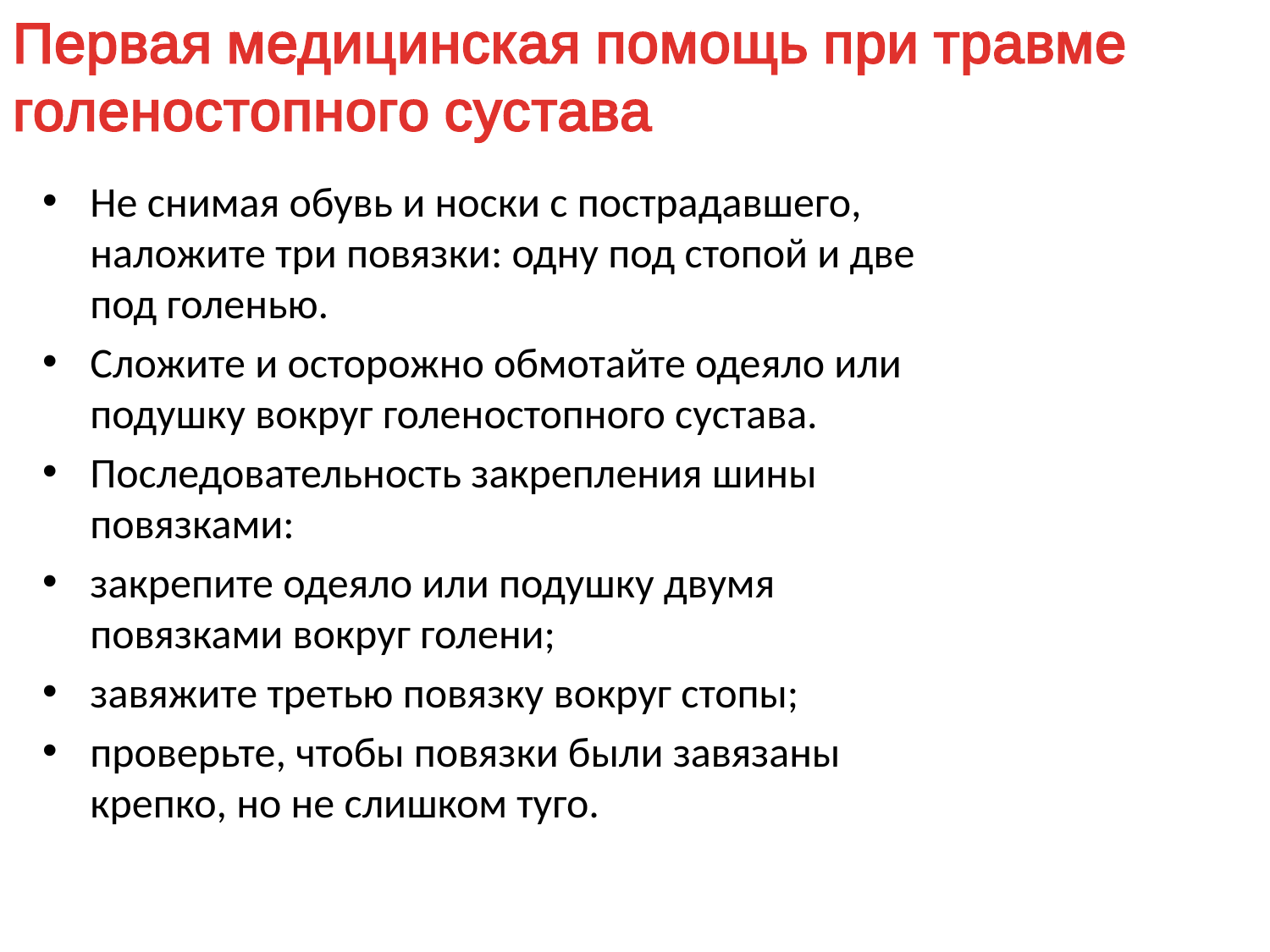

Первая медицинская помощь при травме голеностопного сустава
Не снимая обувь и носки с пострадавшего, наложите три повязки: одну под стопой и две под голенью.
Сложите и осторожно обмотайте одеяло или подушку вокруг голеностопного сустава.
Последовательность закрепления шины повязками:
закрепите одеяло или подушку двумя повязками вокруг голени;
завяжите третью повязку вокруг стопы;
проверьте, чтобы повязки были завязаны крепко, но не слишком туго.